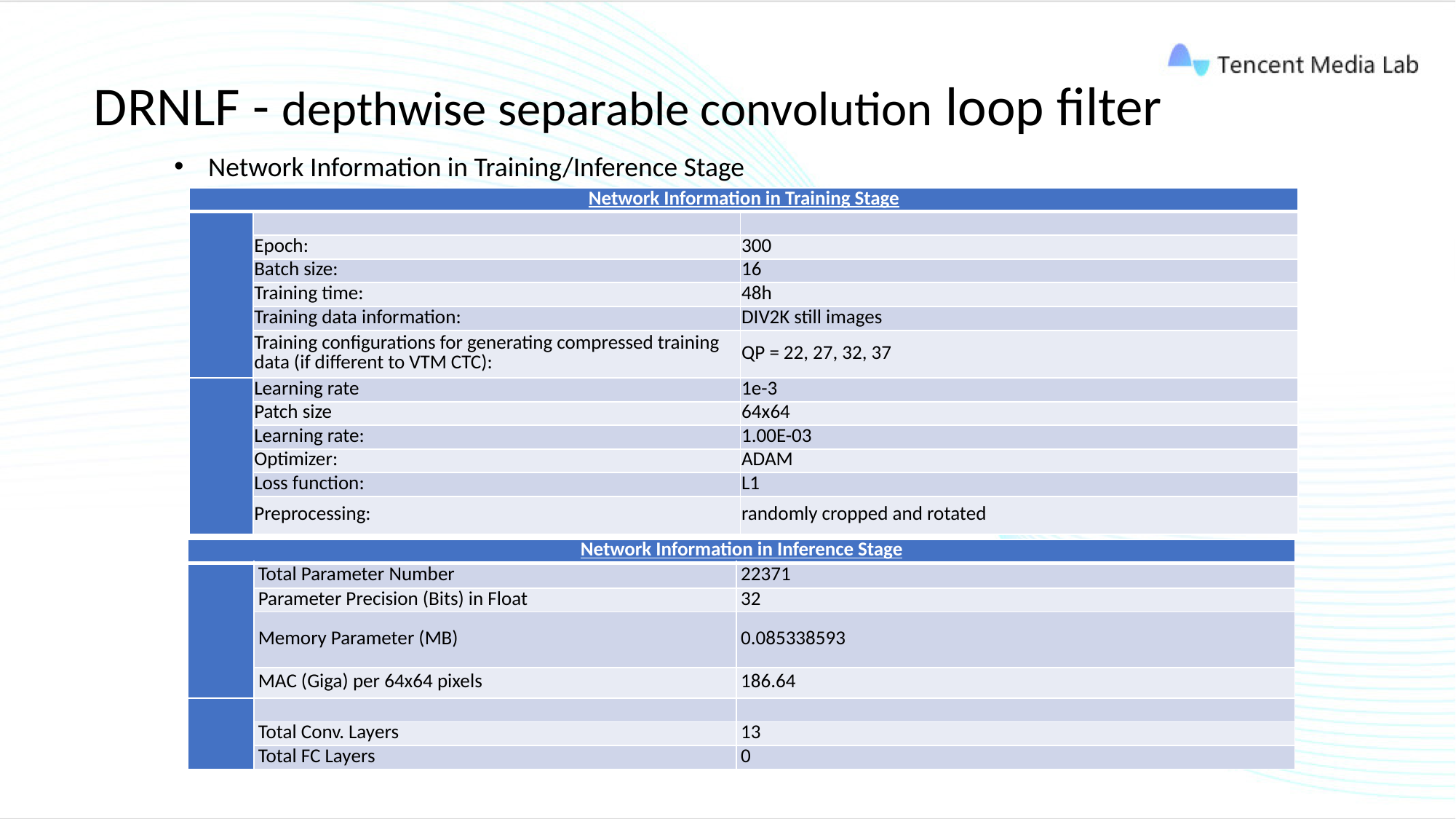

DRNLF - depthwise separable convolution loop filter
Network Information in Training/Inference Stage

| Network Information in Training Stage |  |  |
| --- | --- | --- |
|  |  |  |
|  | Epoch: | 300 |
|  | Batch size: | 16 |
|  | Training time: | 48h |
|  | Training data information: | DIV2K still images |
|  | Training configurations for generating compressed training data (if different to VTM CTC): | QP = 22, 27, 32, 37 |
|  | Learning rate | 1e-3 |
|  | Patch size | 64x64 |
|  | Learning rate: | 1.00E-03 |
|  | Optimizer: | ADAM |
|  | Loss function: | L1 |
|  | Preprocessing: | randomly cropped and rotated |

| Network Information in Inference Stage |  |  |
| --- | --- | --- |
|  | Total Parameter Number | 22371 |
|  | Parameter Precision (Bits) in Float | 32 |
|  | Memory Parameter (MB) | 0.085338593 |
|  | MAC (Giga) per 64x64 pixels | 186.64 |
|  |  |  |
|  | Total Conv. Layers | 13 |
|  | Total FC Layers | 0 |